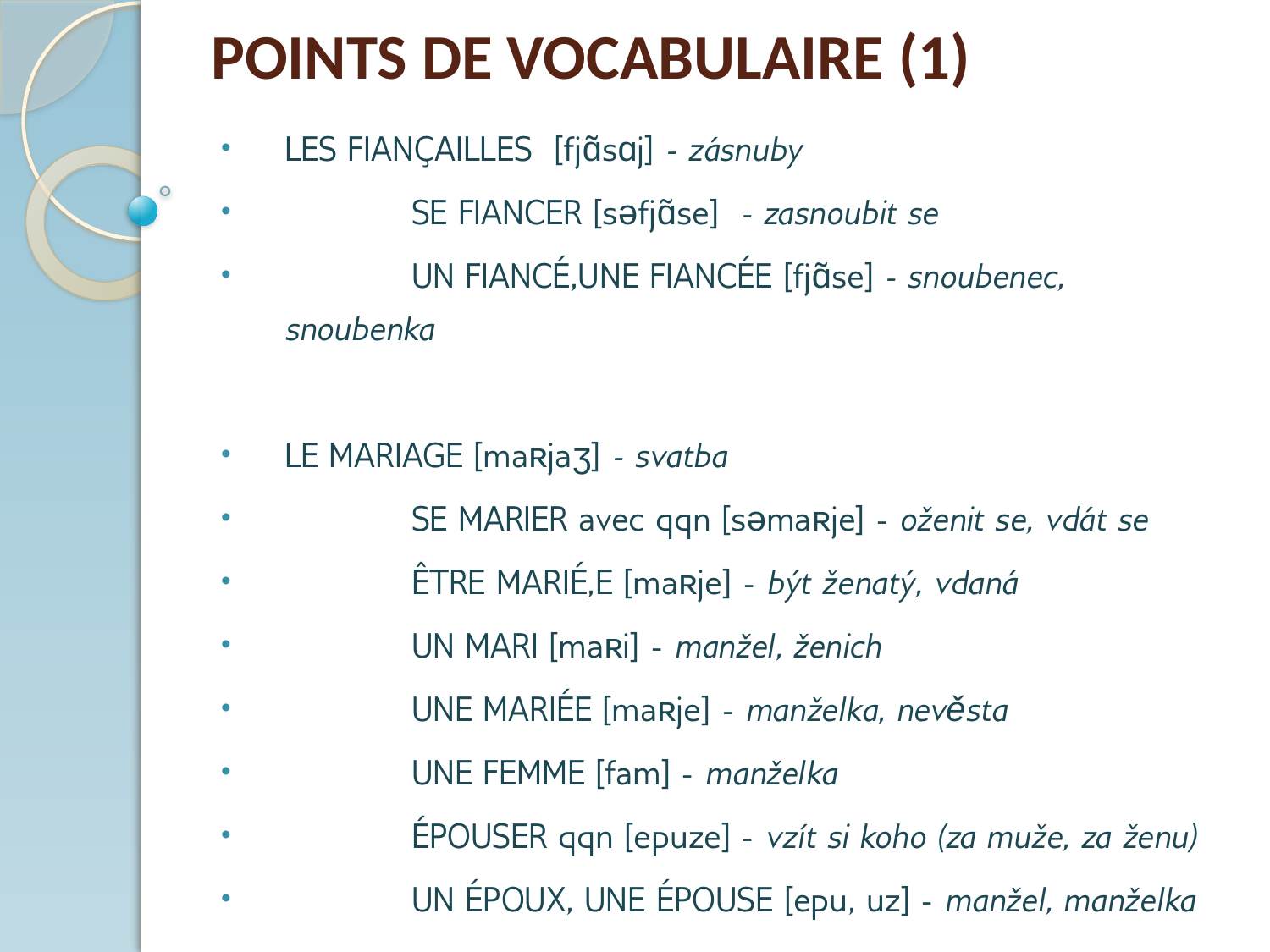

# POINTS DE VOCABULAIRE (1)
LES FIANÇAILLES  [fjɑ̃sɑj] - zásnuby
	SE FIANCER [səfjɑ̃se]  - zasnoubit se
	UN FIANCÉ,UNE FIANCÉE [fjɑ̃se] - snoubenec, snoubenka

LE MARIAGE [maʀjaʒ] - svatba
  	SE MARIER avec qqn [səmaʀje] - oženit se, vdát se
	ÊTRE MARIÉ,E [maʀje] - být ženatý, vdaná
	UN MARI [maʀi] - manžel, ženich
 	UNE MARIÉE [maʀje] - manželka, nevěsta
 	UNE FEMME [fam] - manželka
	ÉPOUSER qqn [epuze] - vzít si koho (za muže, za ženu)
	UN ÉPOUX, UNE ÉPOUSE [epu, uz] - manžel, manželka